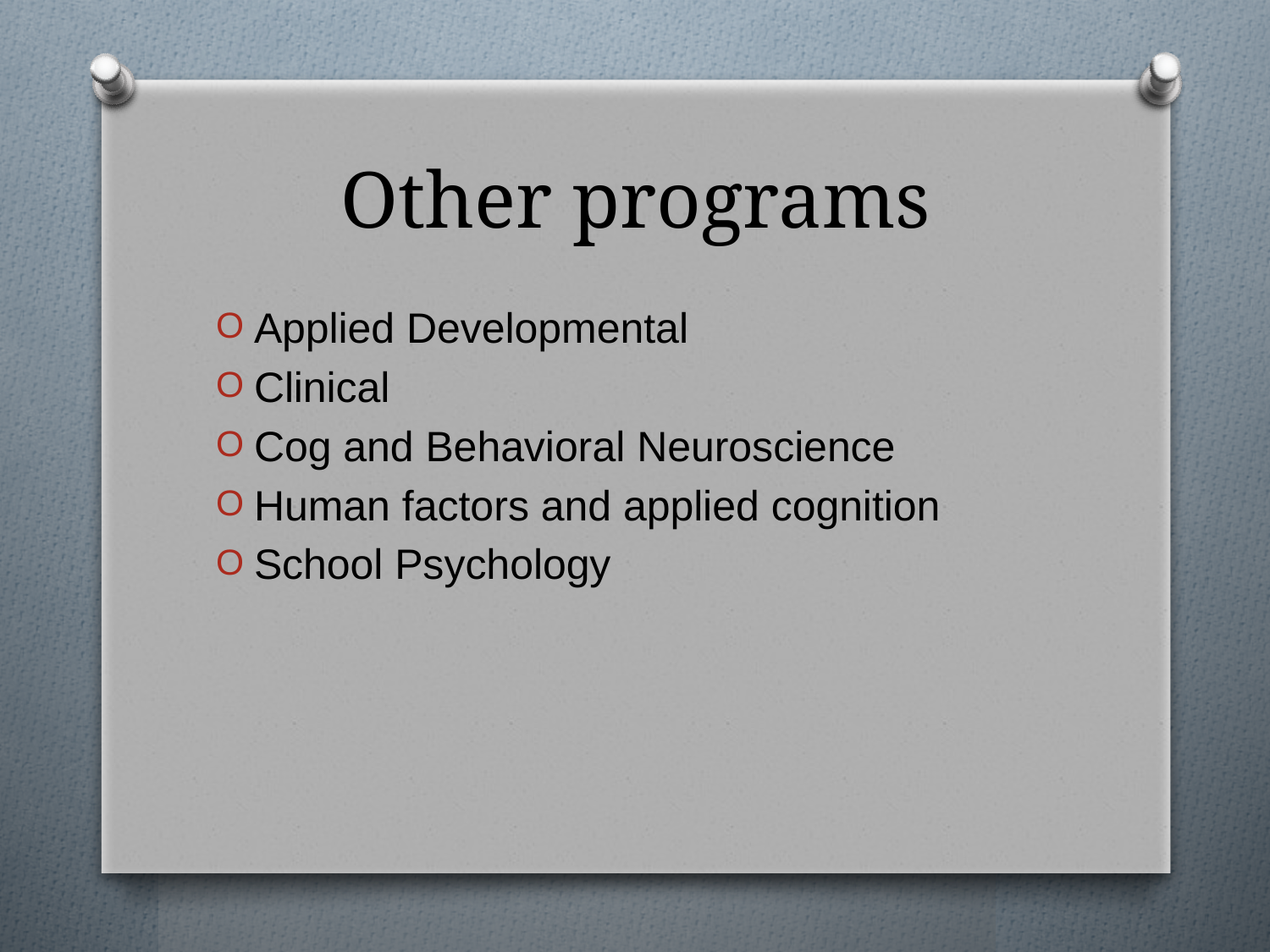

# Other programs
Applied Developmental
Clinical
Cog and Behavioral Neuroscience
Human factors and applied cognition
School Psychology